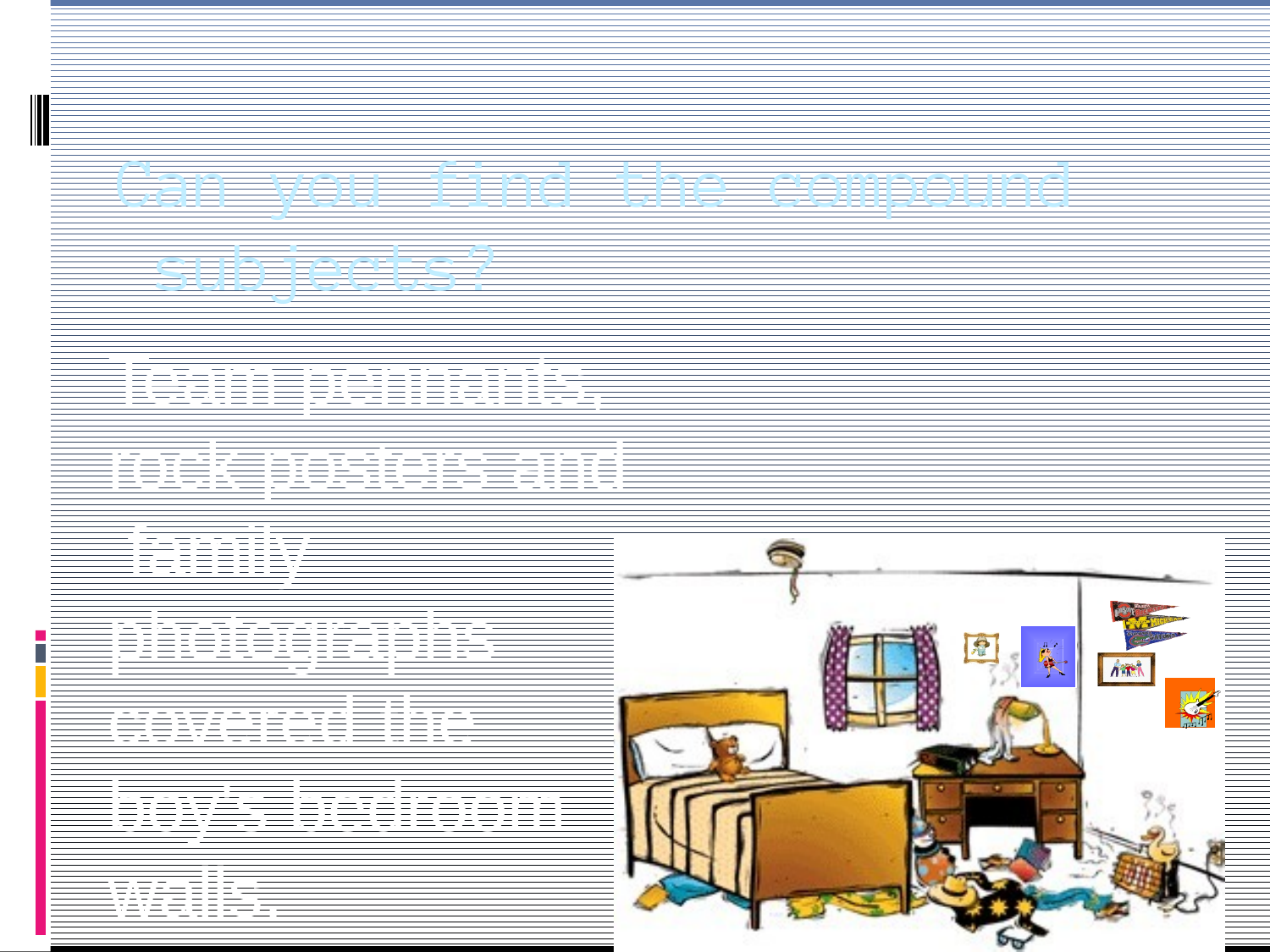

Can you find the compound  subjects?
Team pennants,  rock posters and  family  photographs  covered	the  boy's bedroom  walls.